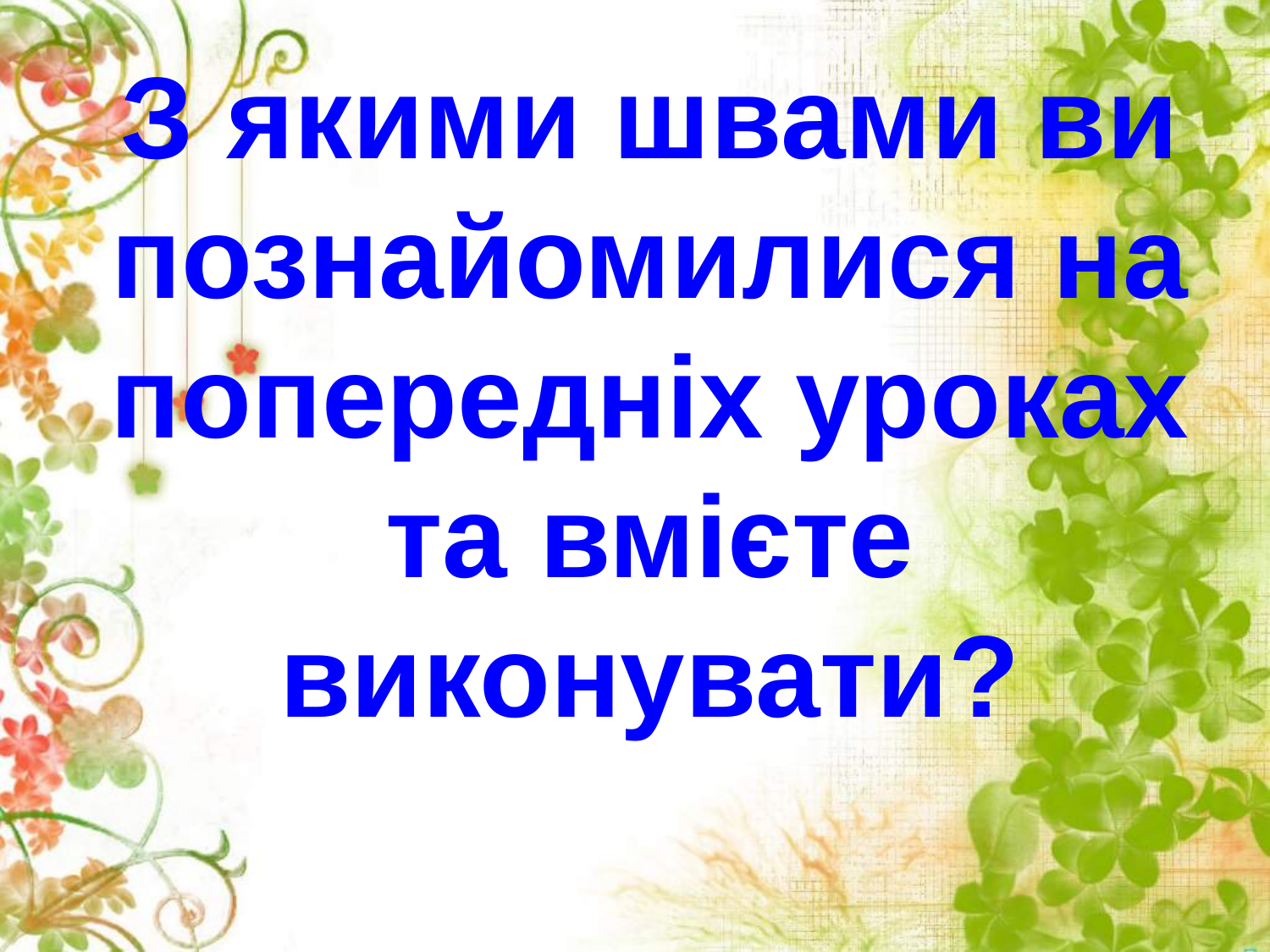

З якими швами ви познайомилися на попередніх уроках та вмієте виконувати?